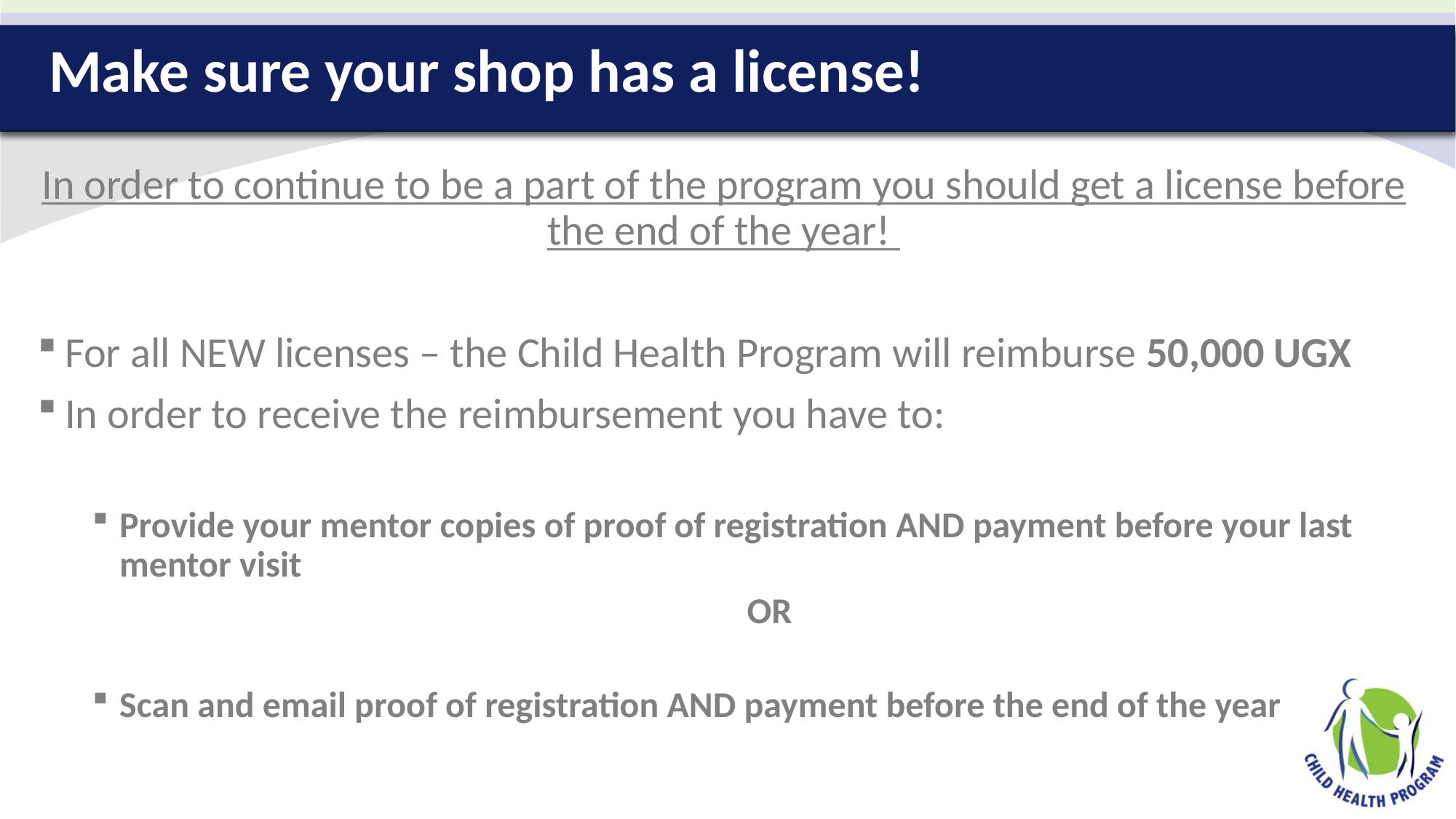

# Make sure your shop has a license!
In order to continue to be a part of the program you should get a license before the end of the year!

For all NEW licenses – the Child Health Program will reimburse 50,000 UGX
In order to receive the reimbursement you have to:

Provide your mentor copies of proof of registration AND payment before your last mentor visit
						OR

Scan and email proof of registration AND payment before the end of the year